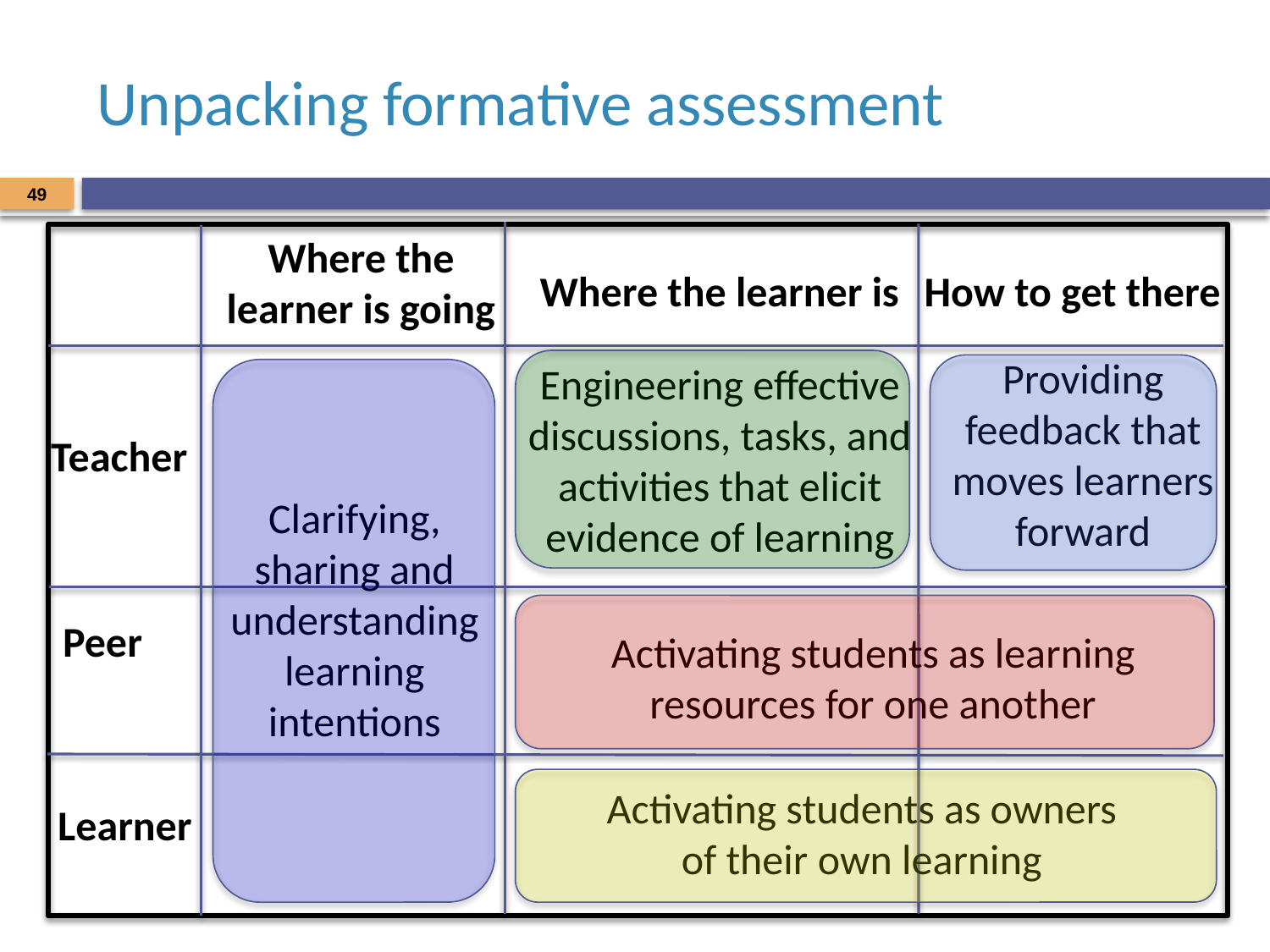

# Unpacking formative assessment
49
Where the learner is going

Where the learner is
How to get there
Providing feedback that moves learners forward

Engineering effective discussions, tasks, and activities that elicit evidence of learning

Teacher
Clarifying, sharing and understanding learning intentions

Peer
Activating students as learning
resources for one another

Activating students as owners
of their own learning
Learner